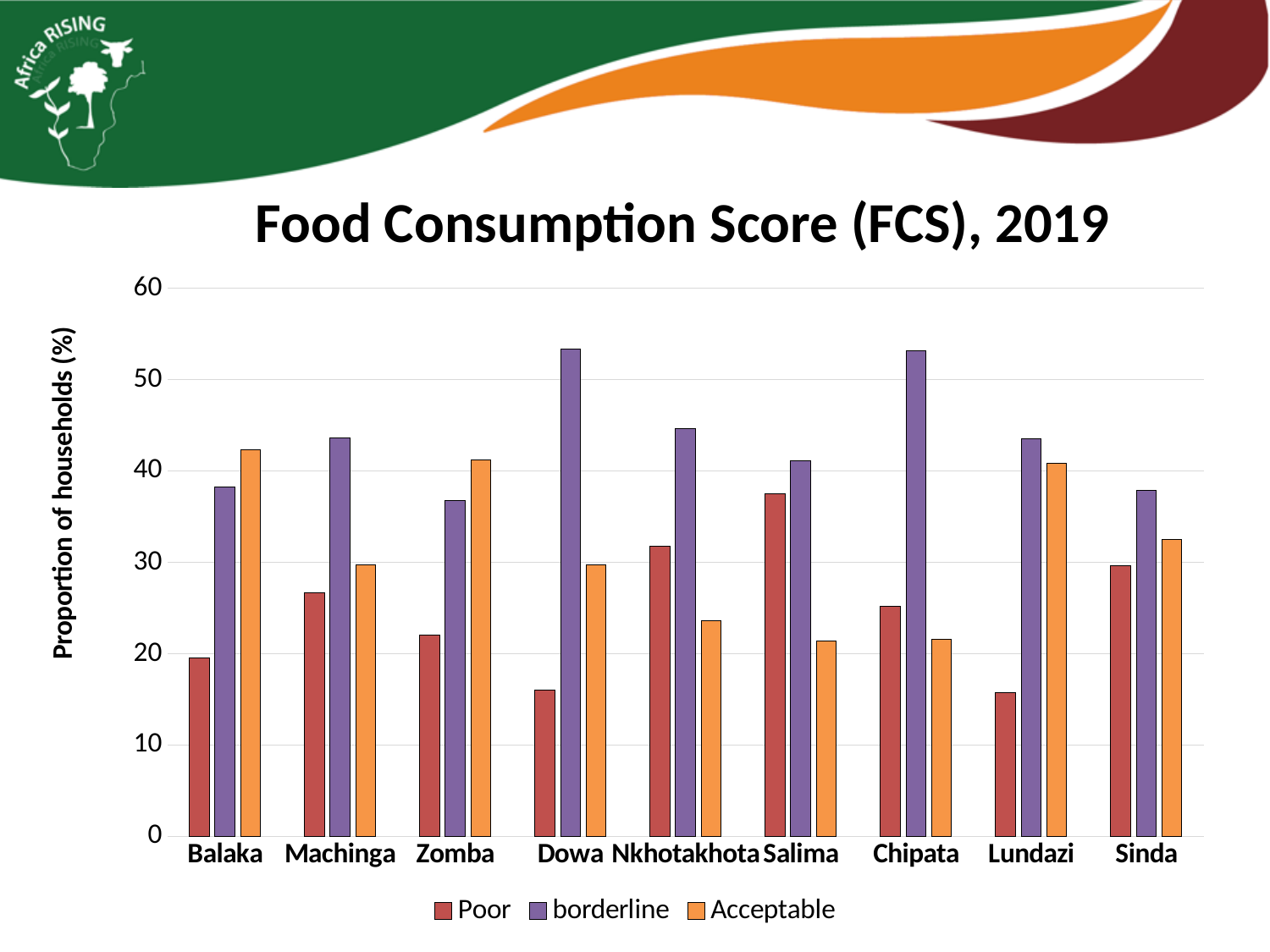

Food Consumption Score (FCS), 2019

### Chart

| Category | Poor | borderline | Acceptable |
|---|---|---|---|
| Balaka | 19.5 | 38.2 | 42.3 |
| Machinga | 26.7 | 43.6 | 29.7 |
| Zomba | 22.0 | 36.8 | 41.2 |
| Dowa | 16.0 | 53.3 | 29.7 |
| Nkhotakhota | 31.8 | 44.6 | 23.6 |
| Salima | 37.5 | 41.1 | 21.4 |
| Chipata | 25.2 | 53.2 | 21.6 |
| Lundazi | 15.7 | 43.5 | 40.8 |
| Sinda | 29.6 | 37.9 | 32.5 |